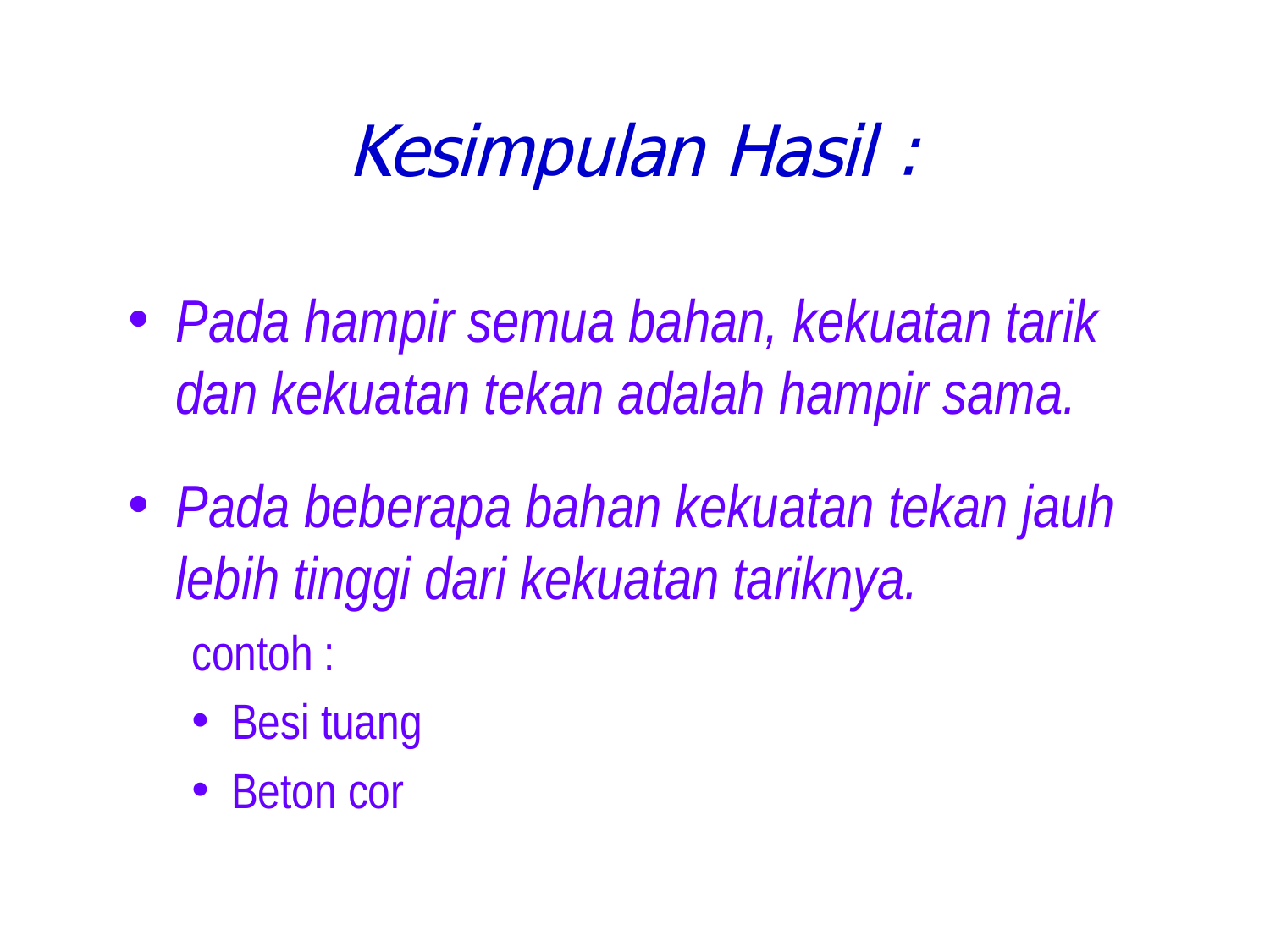

# Kesimpulan Hasil :
Pada hampir semua bahan, kekuatan tarik dan kekuatan tekan adalah hampir sama.

Pada beberapa bahan kekuatan tekan jauh lebih tinggi dari kekuatan tariknya.
contoh :
Besi tuang
Beton cor